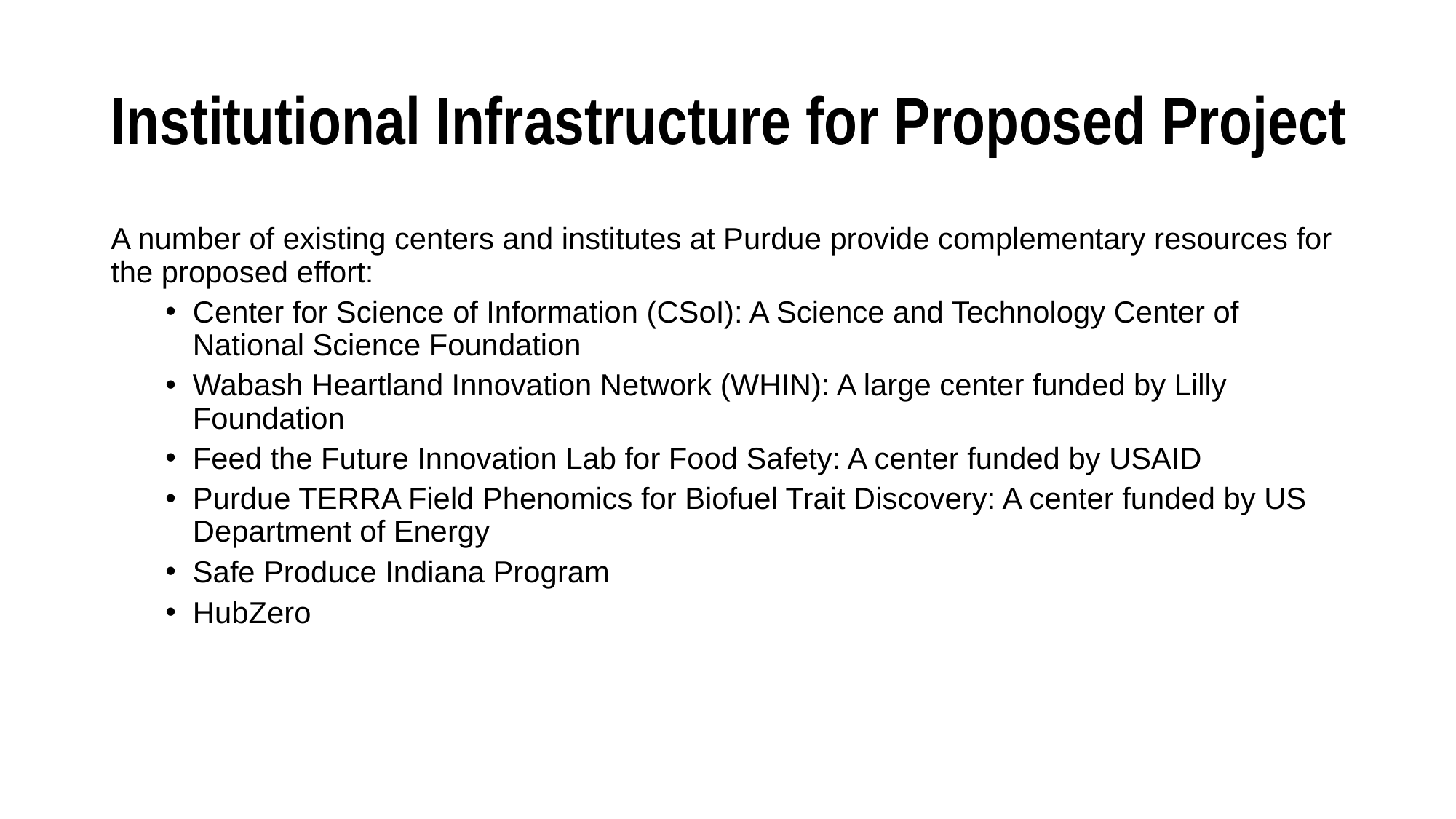

# Institutional Infrastructure for Proposed Project
A number of existing centers and institutes at Purdue provide complementary resources for the proposed effort:
Center for Science of Information (CSoI): A Science and Technology Center of National Science Foundation
Wabash Heartland Innovation Network (WHIN): A large center funded by Lilly Foundation
Feed the Future Innovation Lab for Food Safety: A center funded by USAID
Purdue TERRA Field Phenomics for Biofuel Trait Discovery: A center funded by US Department of Energy
Safe Produce Indiana Program
HubZero